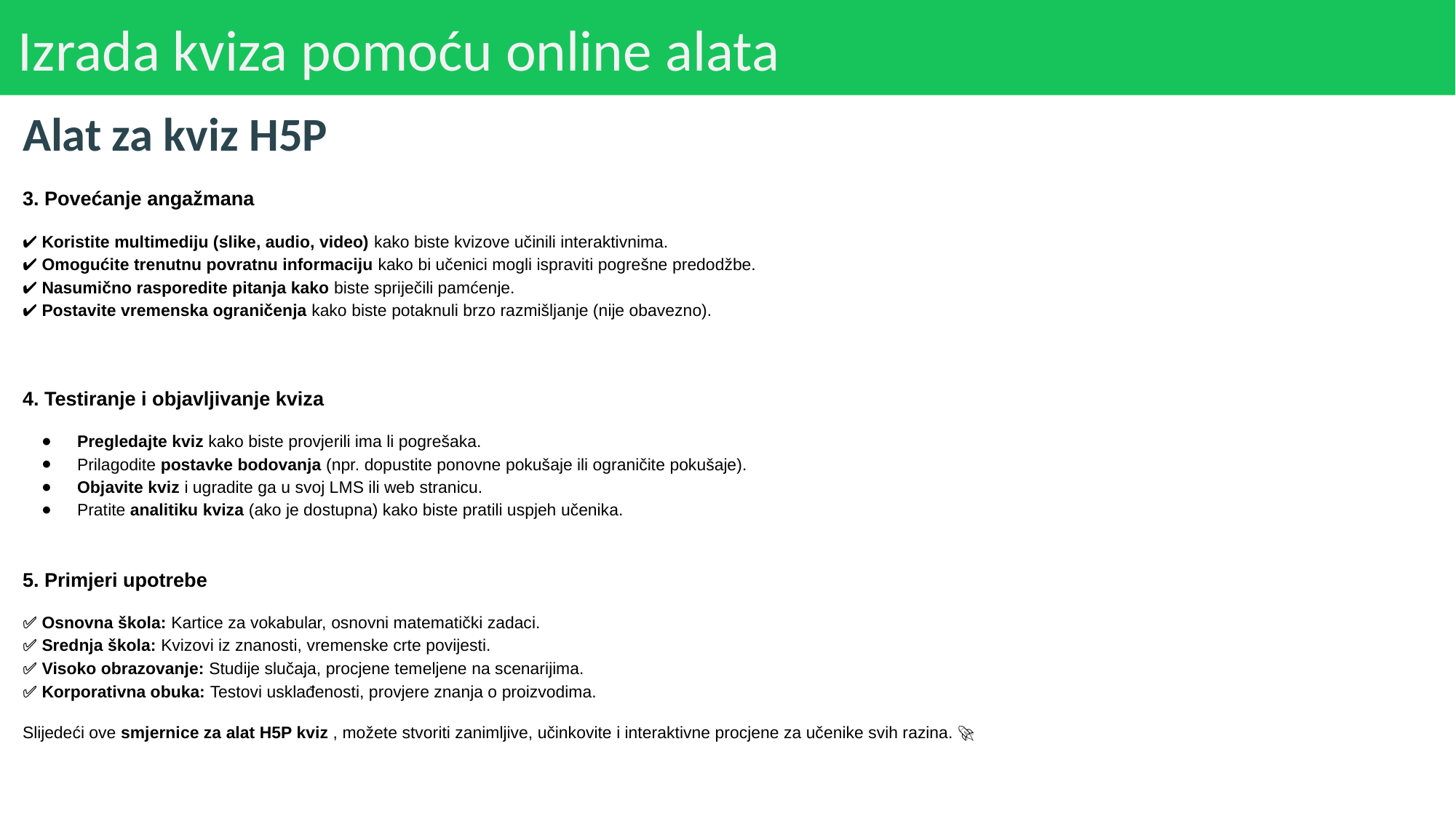

# Izrada kviza pomoću online alata
Alat za kviz H5P
3. Povećanje angažmana
✔ Koristite multimediju (slike, audio, video) kako biste kvizove učinili interaktivnima.
✔ Omogućite trenutnu povratnu informaciju kako bi učenici mogli ispraviti pogrešne predodžbe.
✔ Nasumično rasporedite pitanja kako biste spriječili pamćenje.
✔ Postavite vremenska ograničenja kako biste potaknuli brzo razmišljanje (nije obavezno).

4. Testiranje i objavljivanje kviza
Pregledajte kviz kako biste provjerili ima li pogrešaka.
Prilagodite postavke bodovanja (npr. dopustite ponovne pokušaje ili ograničite pokušaje).
Objavite kviz i ugradite ga u svoj LMS ili web stranicu.
Pratite analitiku kviza (ako je dostupna) kako biste pratili uspjeh učenika.
5. Primjeri upotrebe
✅ Osnovna škola: Kartice za vokabular, osnovni matematički zadaci.
✅ Srednja škola: Kvizovi iz znanosti, vremenske crte povijesti.
✅ Visoko obrazovanje: Studije slučaja, procjene temeljene na scenarijima.
✅ Korporativna obuka: Testovi usklađenosti, provjere znanja o proizvodima.
Slijedeći ove smjernice za alat H5P kviz , možete stvoriti zanimljive, učinkovite i interaktivne procjene za učenike svih razina. 🚀